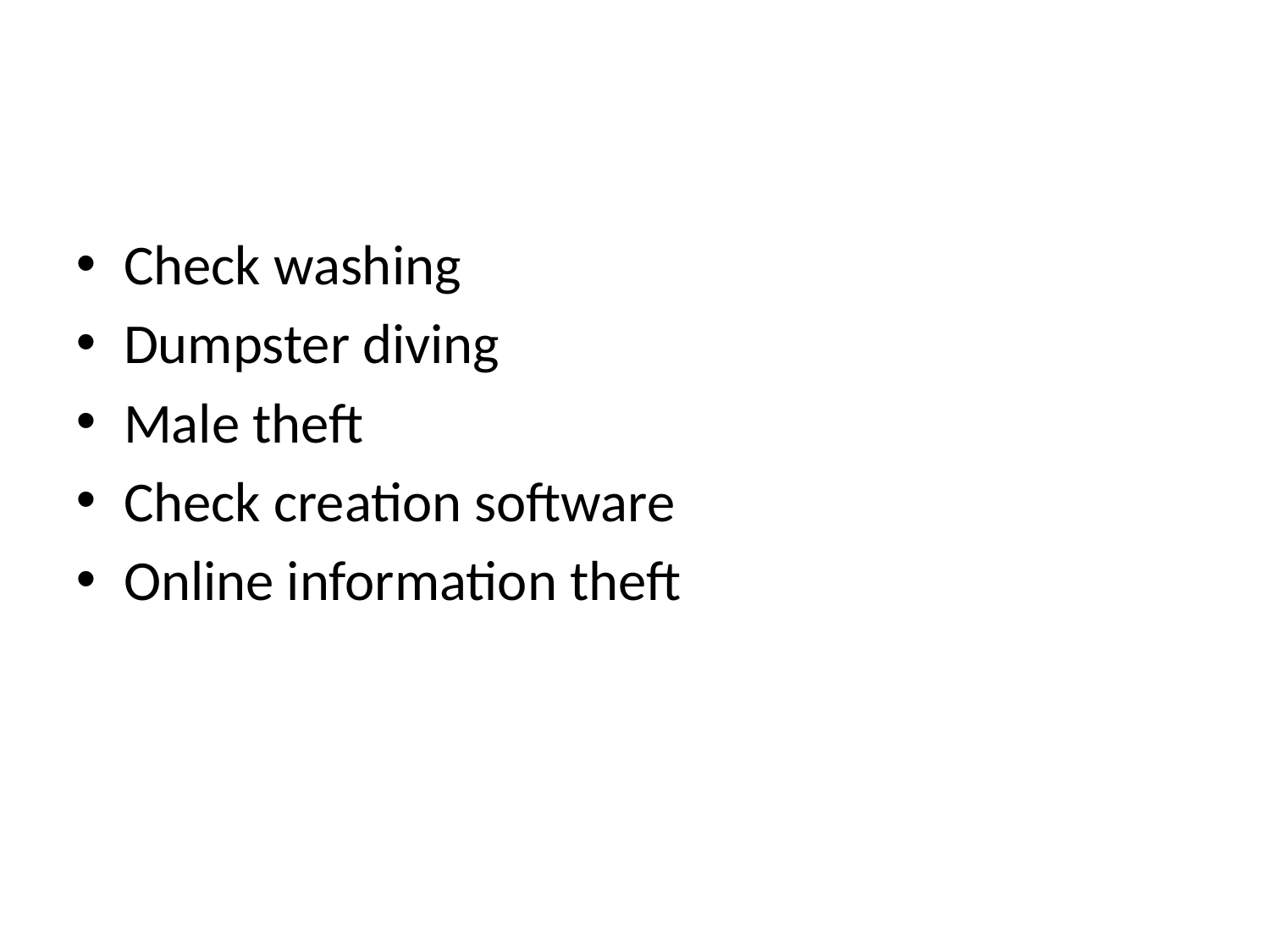

#
Check washing
Dumpster diving
Male theft
Check creation software
Online information theft